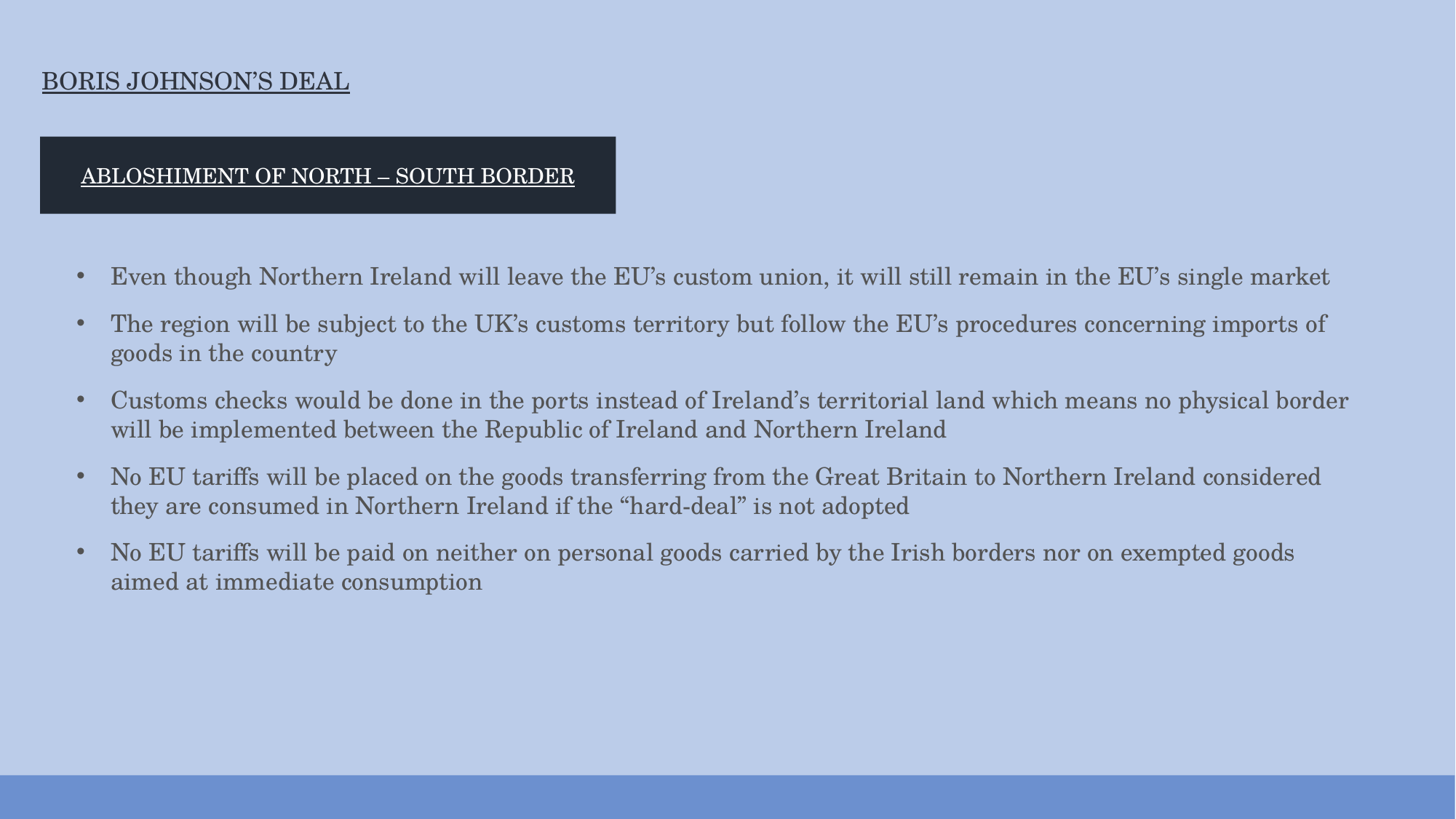

BORIS JOHNSON’S DEAL
ABLOSHIMENT OF NORTH – SOUTH BORDER
Even though Northern Ireland will leave the EU’s custom union, it will still remain in the EU’s single market
The region will be subject to the UK’s customs territory but follow the EU’s procedures concerning imports of goods in the country
Customs checks would be done in the ports instead of Ireland’s territorial land which means no physical border will be implemented between the Republic of Ireland and Northern Ireland
No EU tariffs will be placed on the goods transferring from the Great Britain to Northern Ireland considered they are consumed in Northern Ireland if the “hard-deal” is not adopted
No EU tariffs will be paid on neither on personal goods carried by the Irish borders nor on exempted goods aimed at immediate consumption